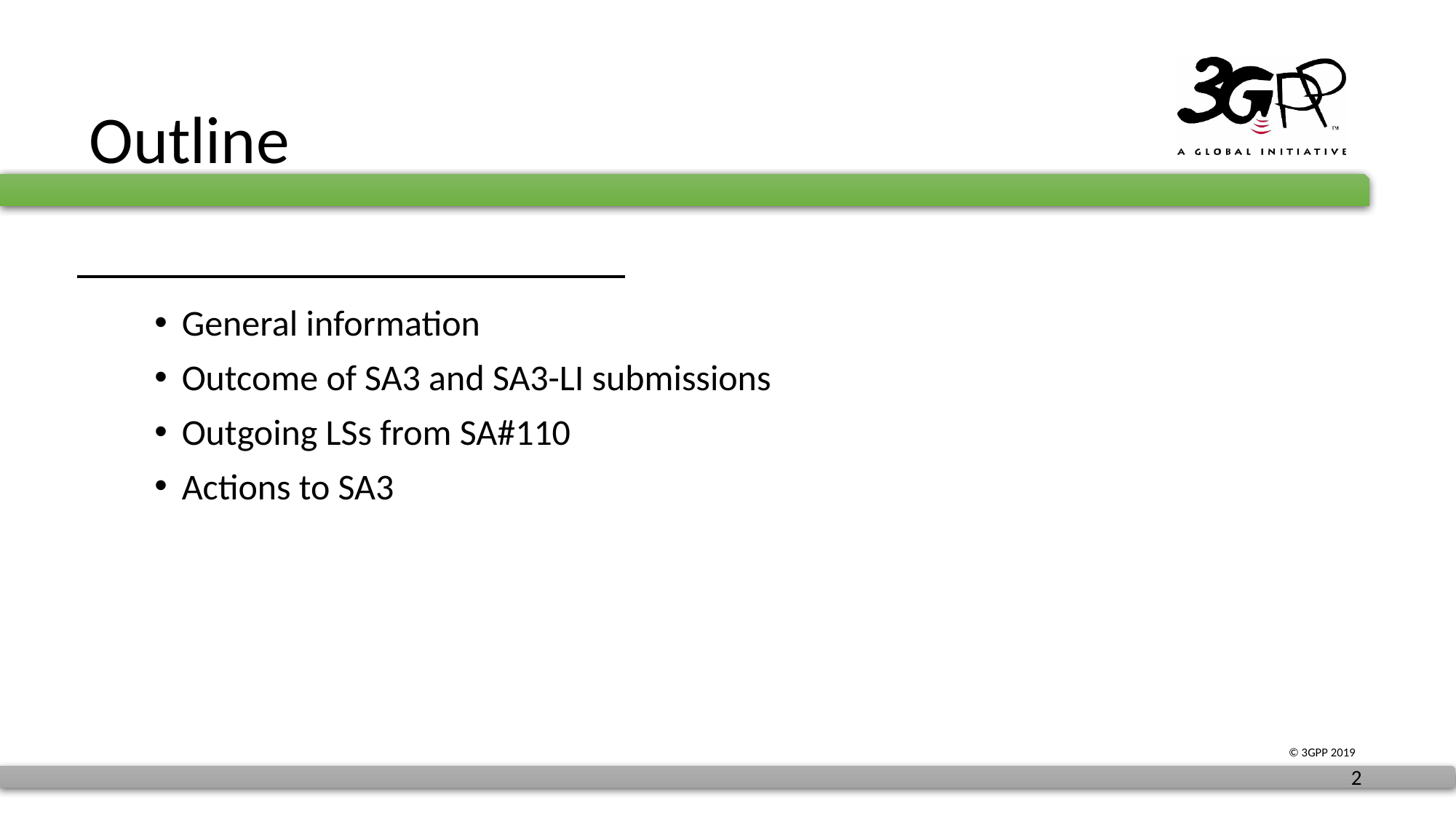

# Outline
General information
Outcome of SA3 and SA3-LI submissions
Outgoing LSs from SA#110
Actions to SA3